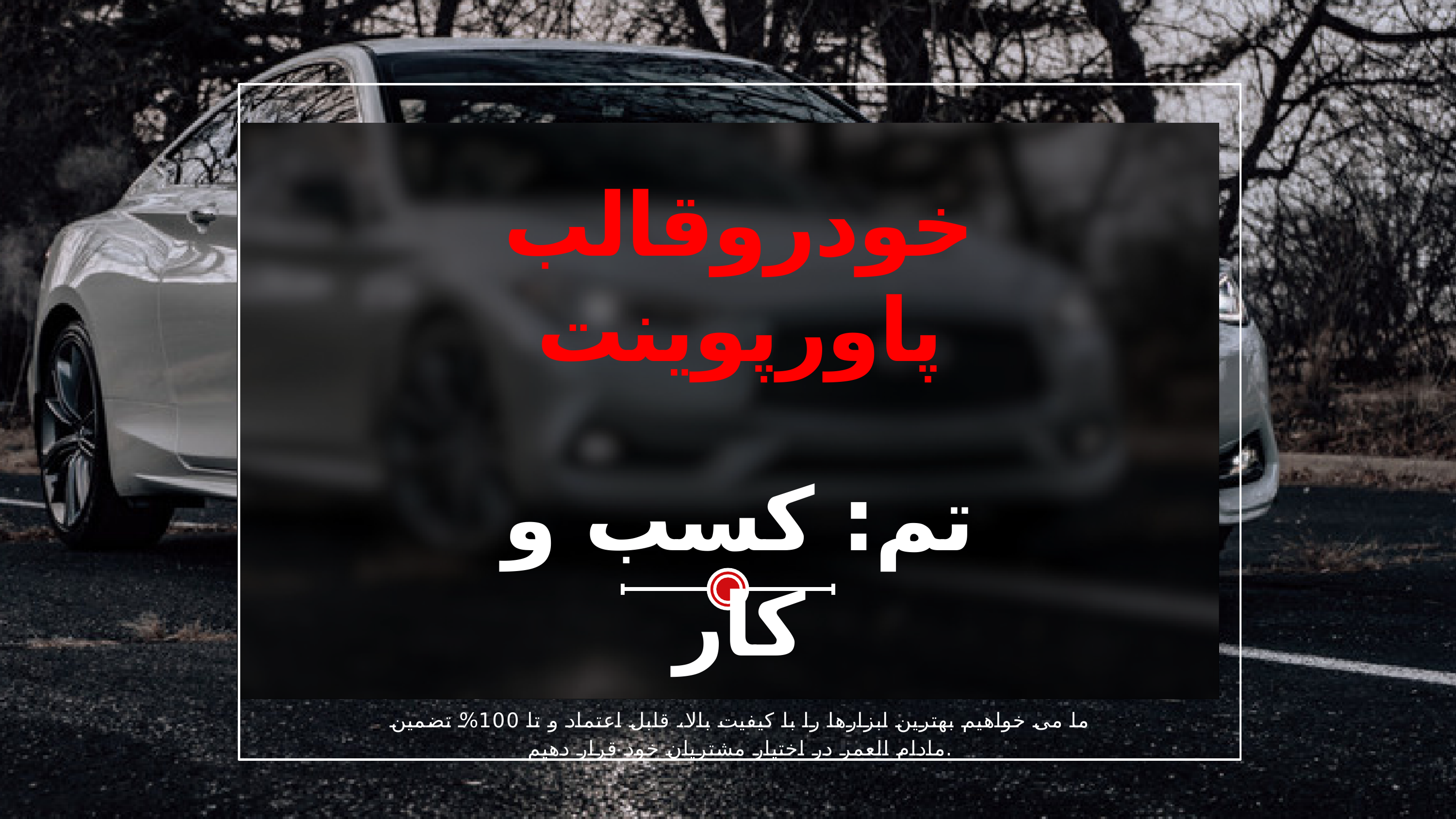

خودروقالب پاورپوینت
تم: کسب و کار
ما می خواهیم بهترین ابزارها را با کیفیت بالا، قابل اعتماد و تا 100% تضمین مادام العمر در اختیار مشتریان خود قرار دهیم.